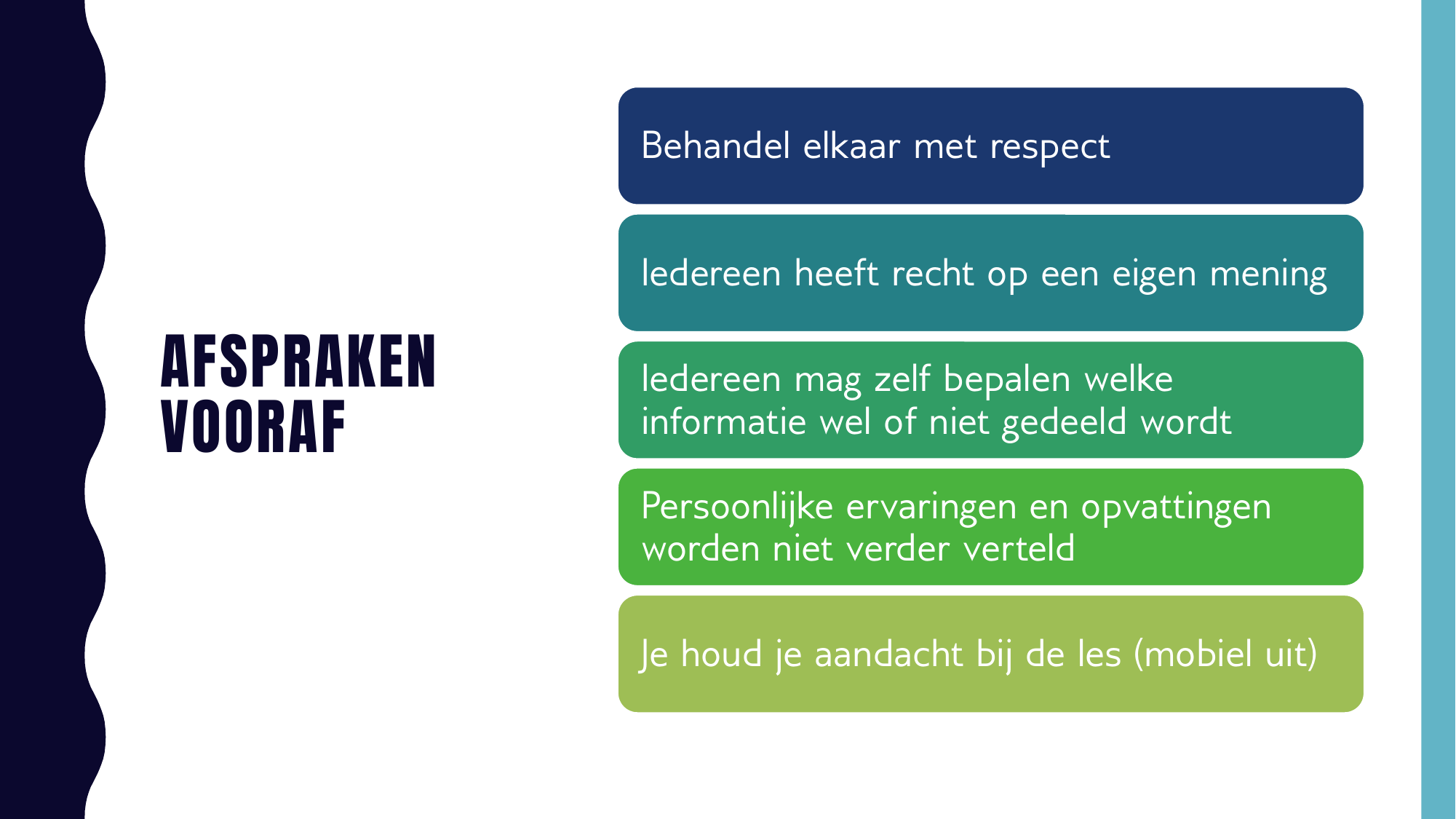

Behandel elkaar met respect
Iedereen heeft recht op een eigen mening
Iedereen mag zelf bepalen welke informatie wel of niet gedeeld wordt
Persoonlijke ervaringen en opvattingen worden niet verder verteld
Je houd je aandacht bij de les (mobiel uit)
# Afspraken vooraf